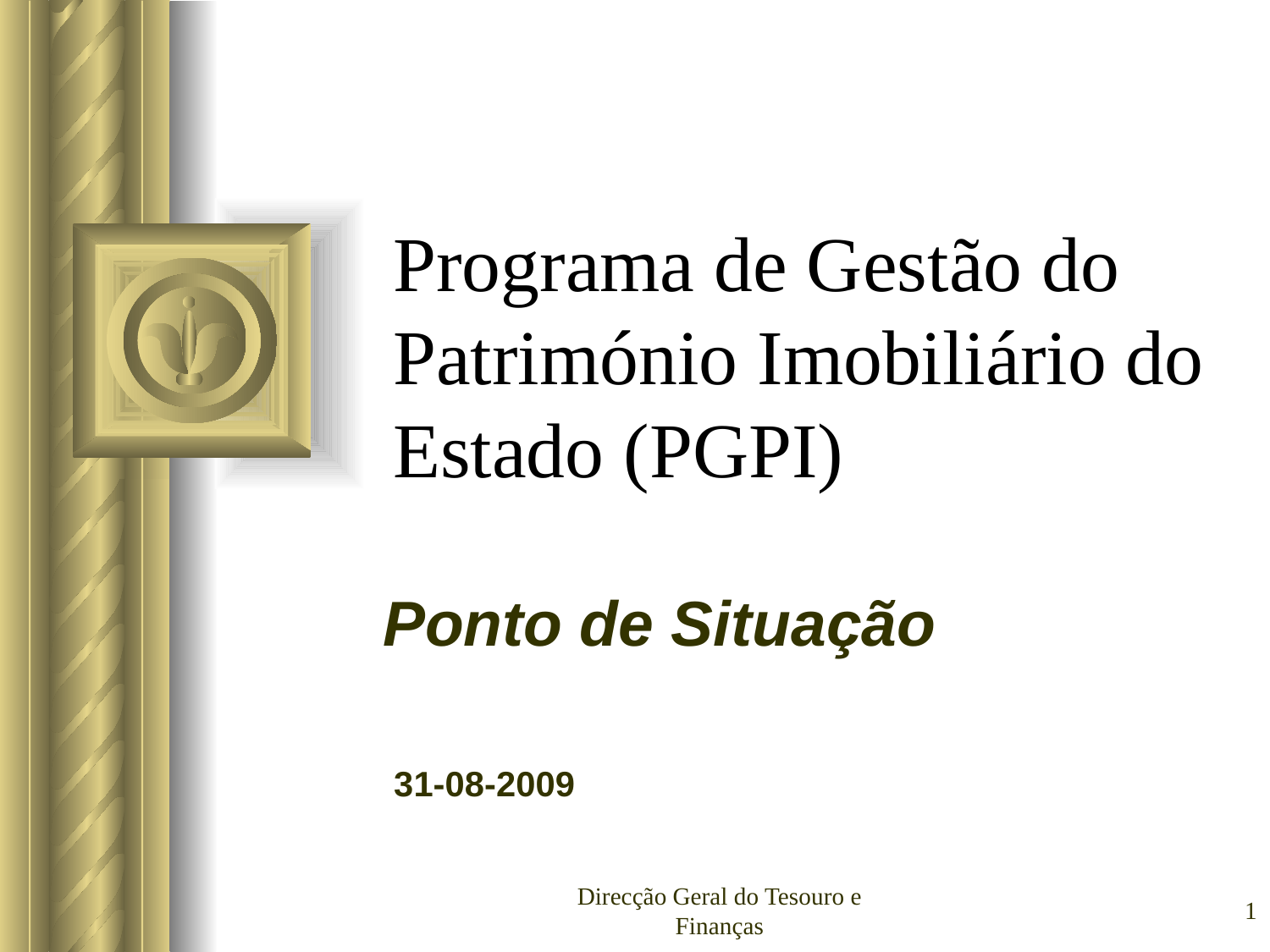

# Programa de Gestão do Património Imobiliário do Estado (PGPI)
Ponto de Situação
31-08-2009
Direcção Geral do Tesouro e Finanças
1